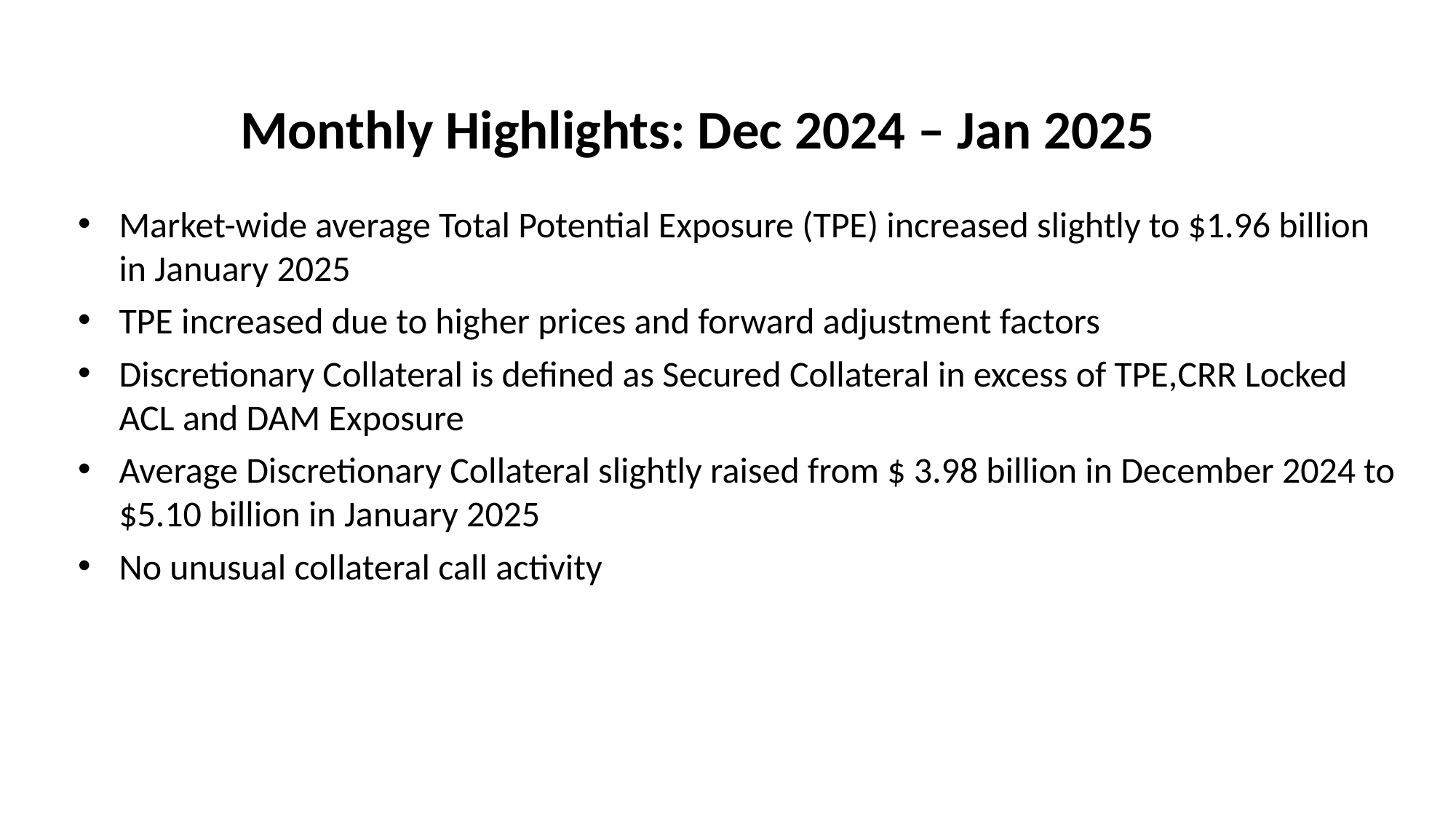

# Monthly Highlights: Dec 2024 – Jan 2025
Market-wide average Total Potential Exposure (TPE) increased slightly to $1.96 billion in January 2025
TPE increased due to higher prices and forward adjustment factors
Discretionary Collateral is defined as Secured Collateral in excess of TPE,CRR Locked ACL and DAM Exposure
Average Discretionary Collateral slightly raised from $ 3.98 billion in December 2024 to $5.10 billion in January 2025
No unusual collateral call activity